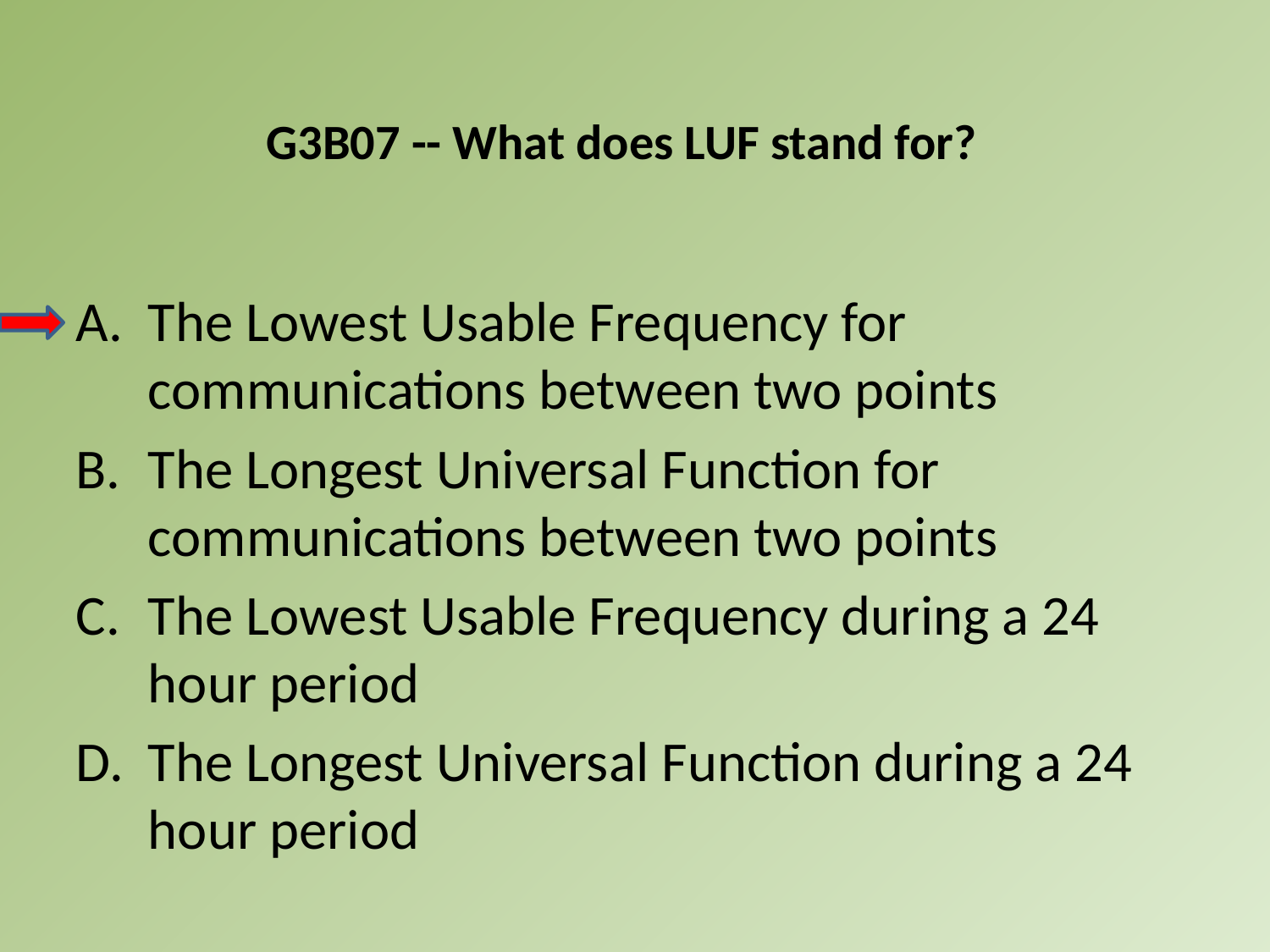

G3B07 -- What does LUF stand for?
A.	The Lowest Usable Frequency for communications between two points
B.	The Longest Universal Function for communications between two points
C.	The Lowest Usable Frequency during a 24 hour period
D.	The Longest Universal Function during a 24 hour period